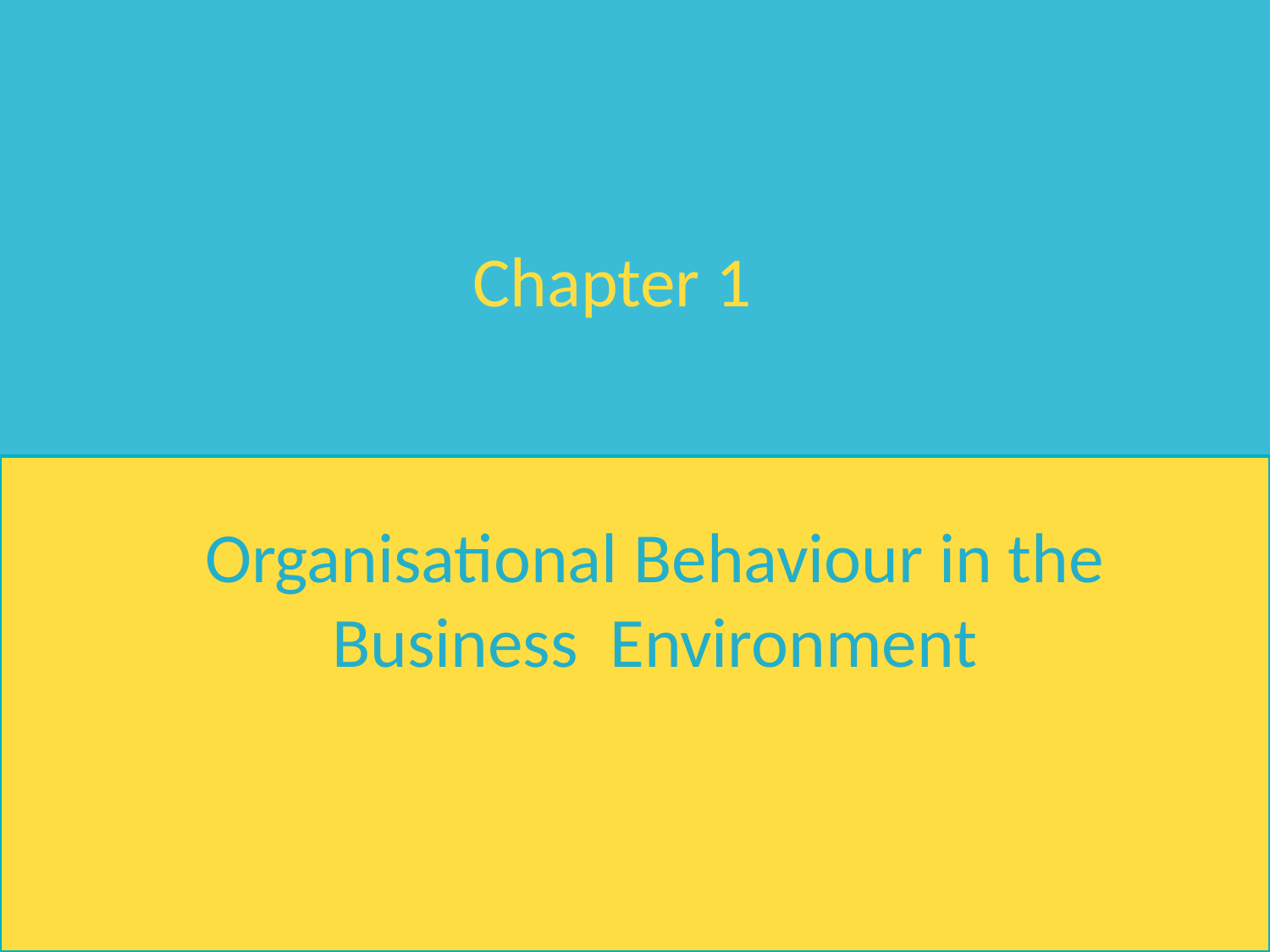

Chapter 1

Organisational Behaviour in the Business  Environment